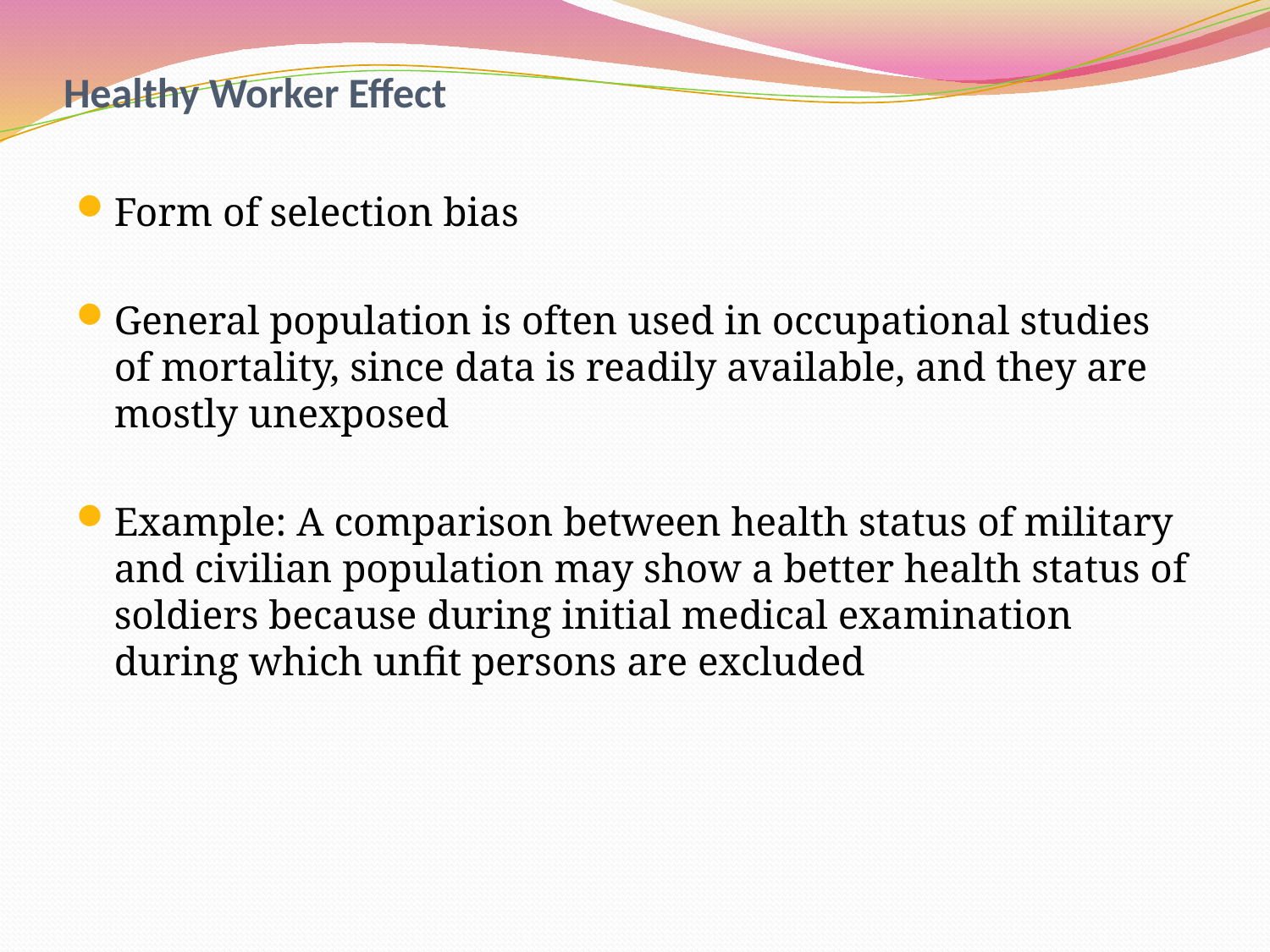

# Healthy Worker Effect

Form of selection bias

General population is often used in occupational studies of mortality, since data is readily available, and they are mostly unexposed

Example: A comparison between health status of military and civilian population may show a better health status of soldiers because during initial medical examination during which unfit persons are excluded